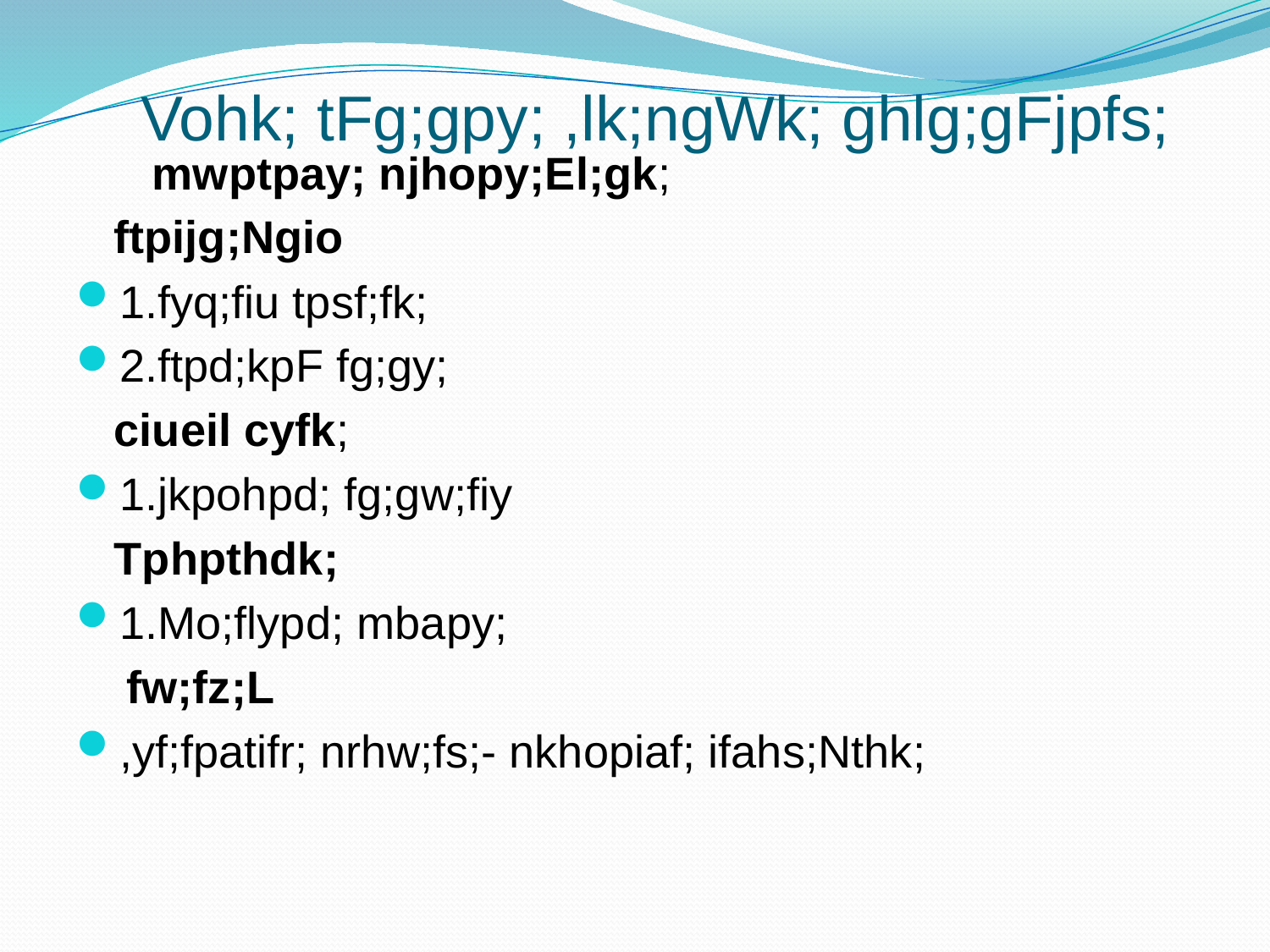

# Vohk; tFg;gpy; ,lk;ngWk; ghlg;gFjpfs;
      mwptpay; njhopy;El;gk;
   ftpijg;Ngio
1.fyq;fiu tpsf;fk;
2.ftpd;kpF fg;gy;
   ciueil cyfk;
1.jkpohpd; fg;gw;fiy
   Tphpthdk;
1.Mo;flypd; mbapy;
    fw;fz;L
,yf;fpatifr; nrhw;fs;- nkhopiaf; ifahs;Nthk;